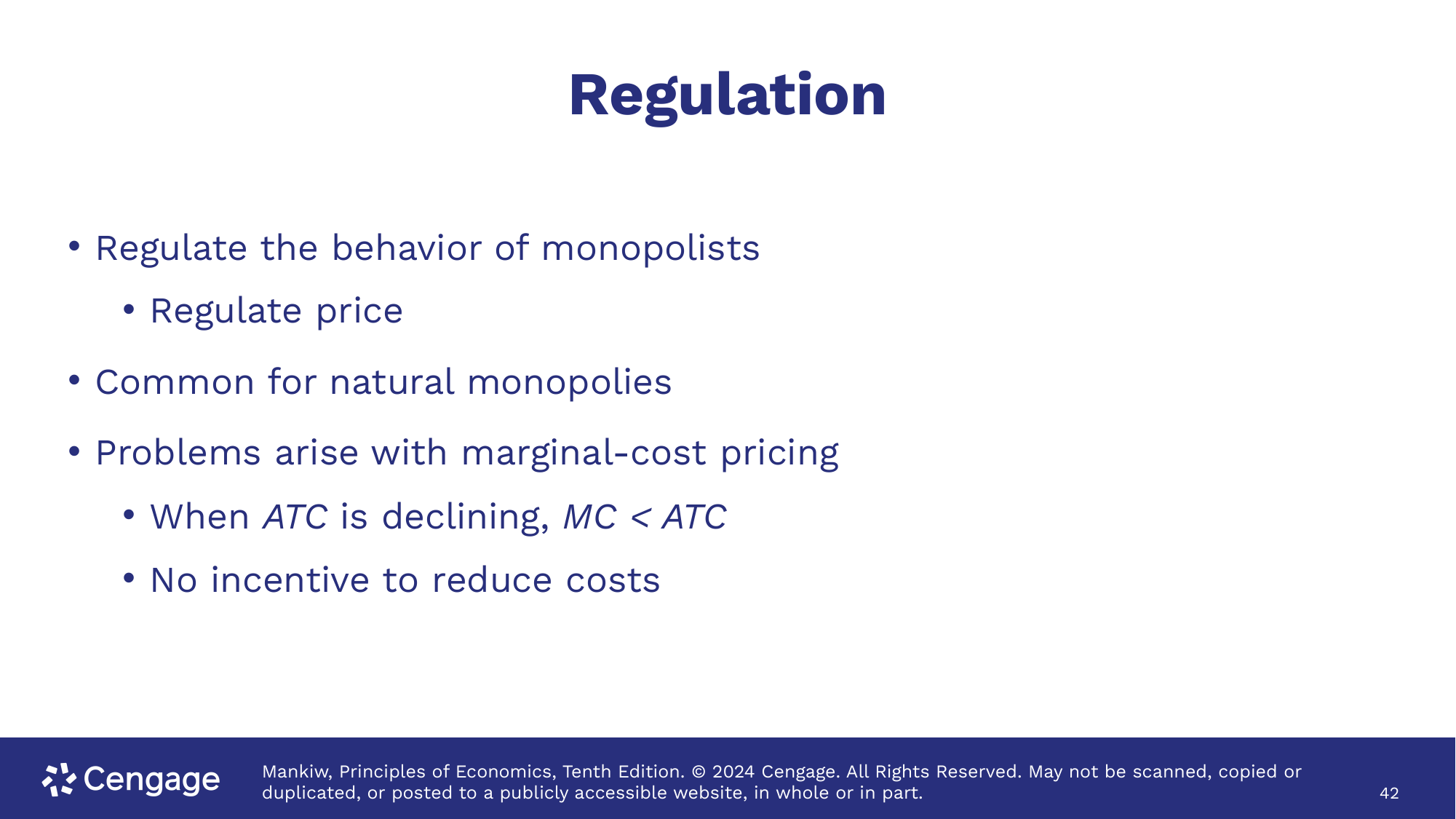

# Regulation
Regulate the behavior of monopolists
Regulate price
Common for natural monopolies
Problems arise with marginal-cost pricing
When ATC is declining, MC < ATC
No incentive to reduce costs